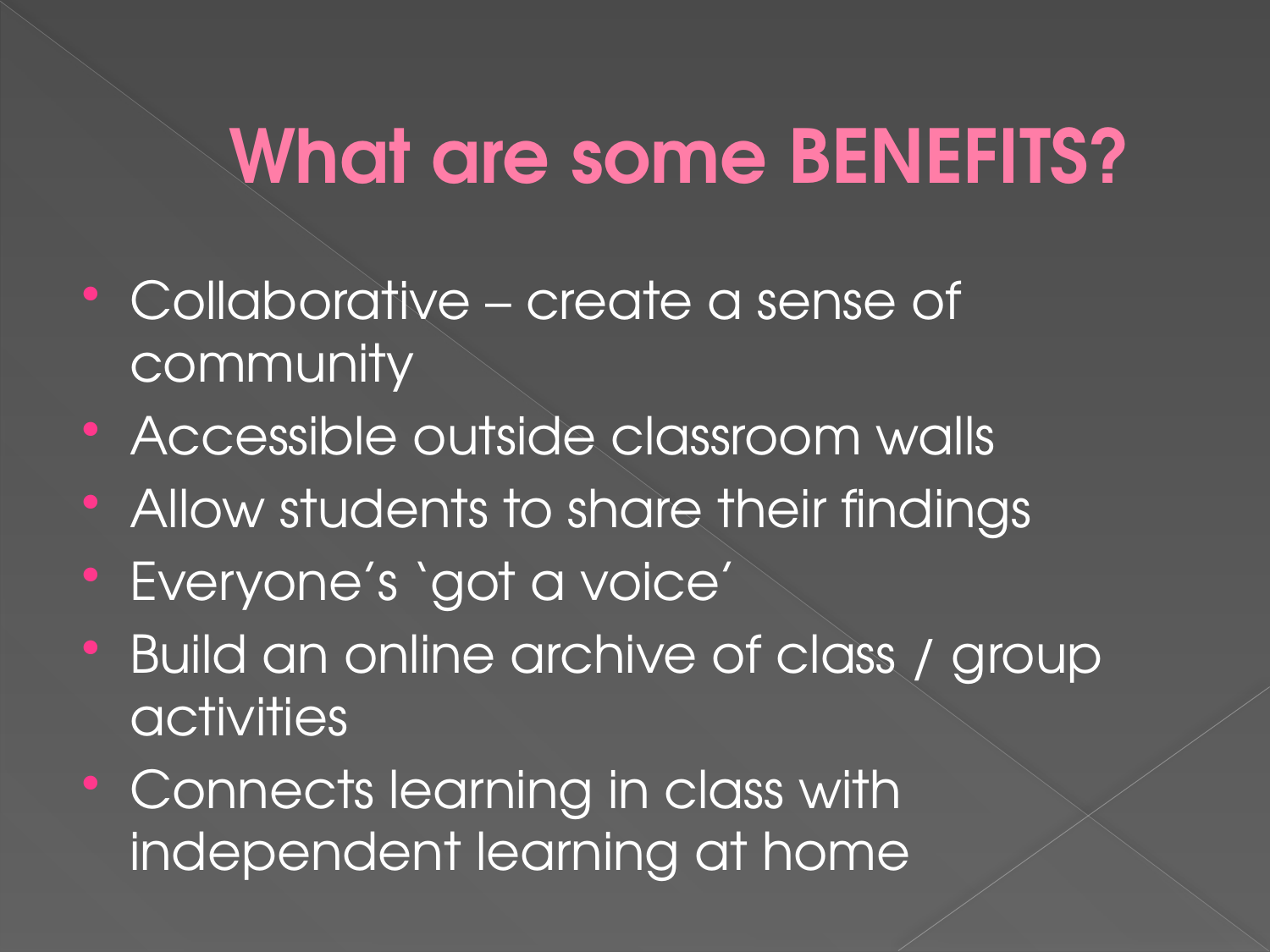

# What are some BENEFITS?
Collaborative – create a sense of community
Accessible outside classroom walls
Allow students to share their findings
Everyone’s ‘got a voice’
Build an online archive of class / group activities
Connects learning in class with independent learning at home